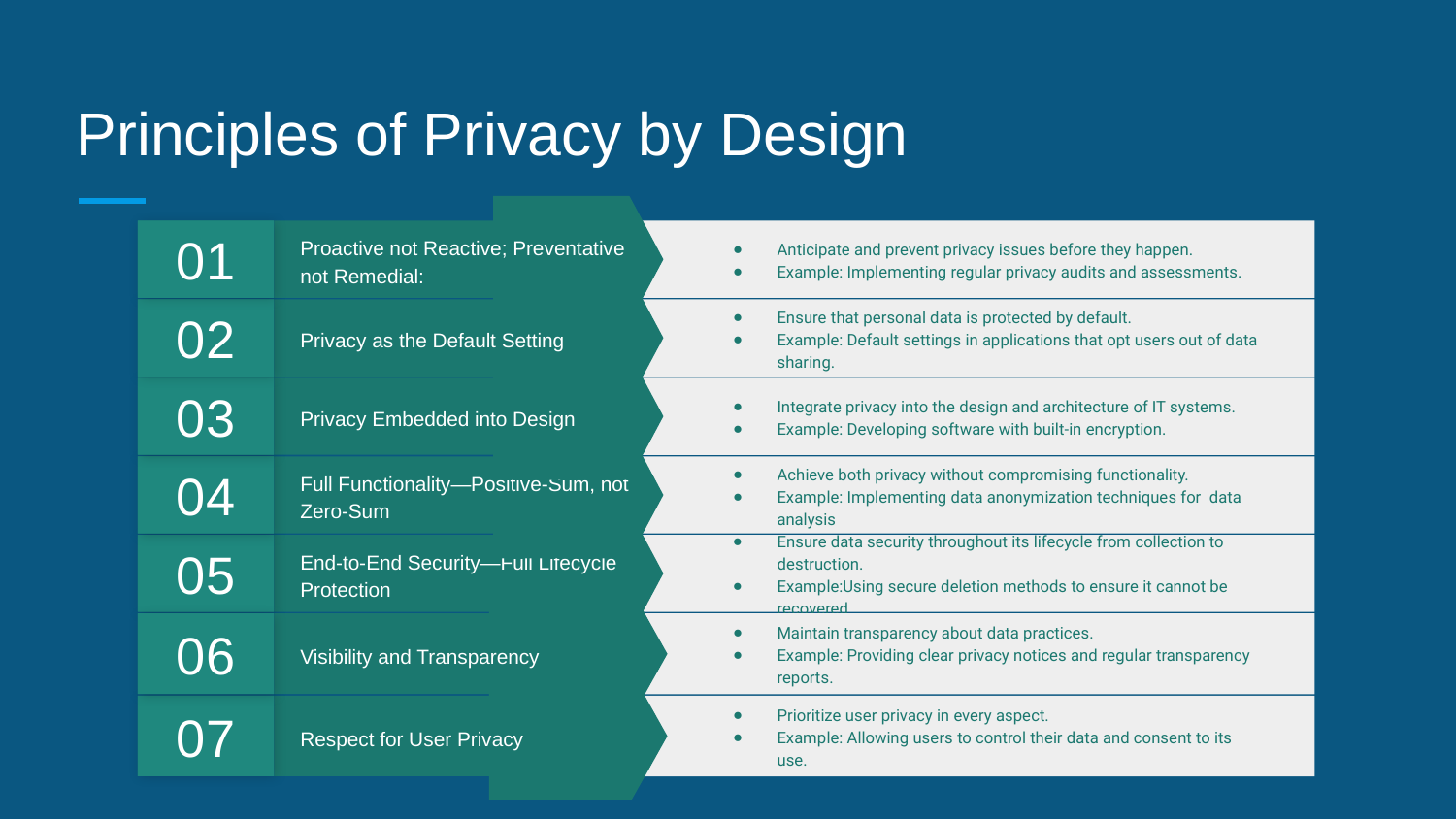

# Principles of Privacy by Design

01

Anticipate and prevent privacy issues before they happen.
Example: Implementing regular privacy audits and assessments.
Proactive not Reactive; Preventative not Remedial:

02

Ensure that personal data is protected by default.
Example: Default settings in applications that opt users out of data sharing.
Privacy as the Default Setting

03

Integrate privacy into the design and architecture of IT systems.
Example: Developing software with built-in encryption.
Privacy Embedded into Design

04

Achieve both privacy without compromising functionality.
Example: Implementing data anonymization techniques for  data analysis
Full Functionality—Positive-Sum, not Zero-Sum

05

Ensure data security throughout its lifecycle from collection to destruction.
Example:Using secure deletion methods to ensure it cannot be recovered
End-to-End Security—Full Lifecycle Protection

06

Maintain transparency about data practices.
Example: Providing clear privacy notices and regular transparency reports.
Visibility and Transparency

07

Prioritize user privacy in every aspect.
Example: Allowing users to control their data and consent to its use.
Respect for User Privacy